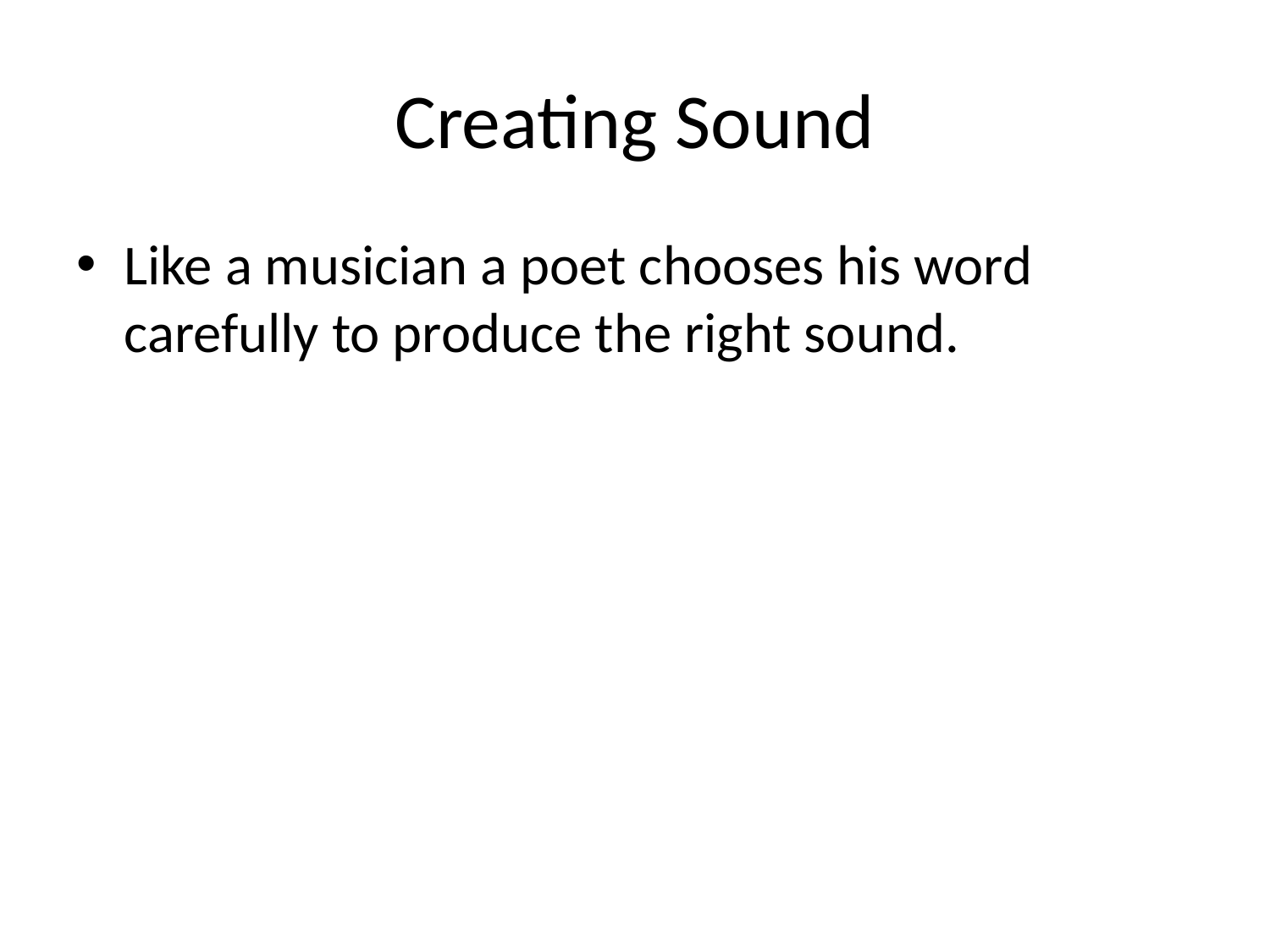

# Creating Sound
Like a musician a poet chooses his word carefully to produce the right sound.